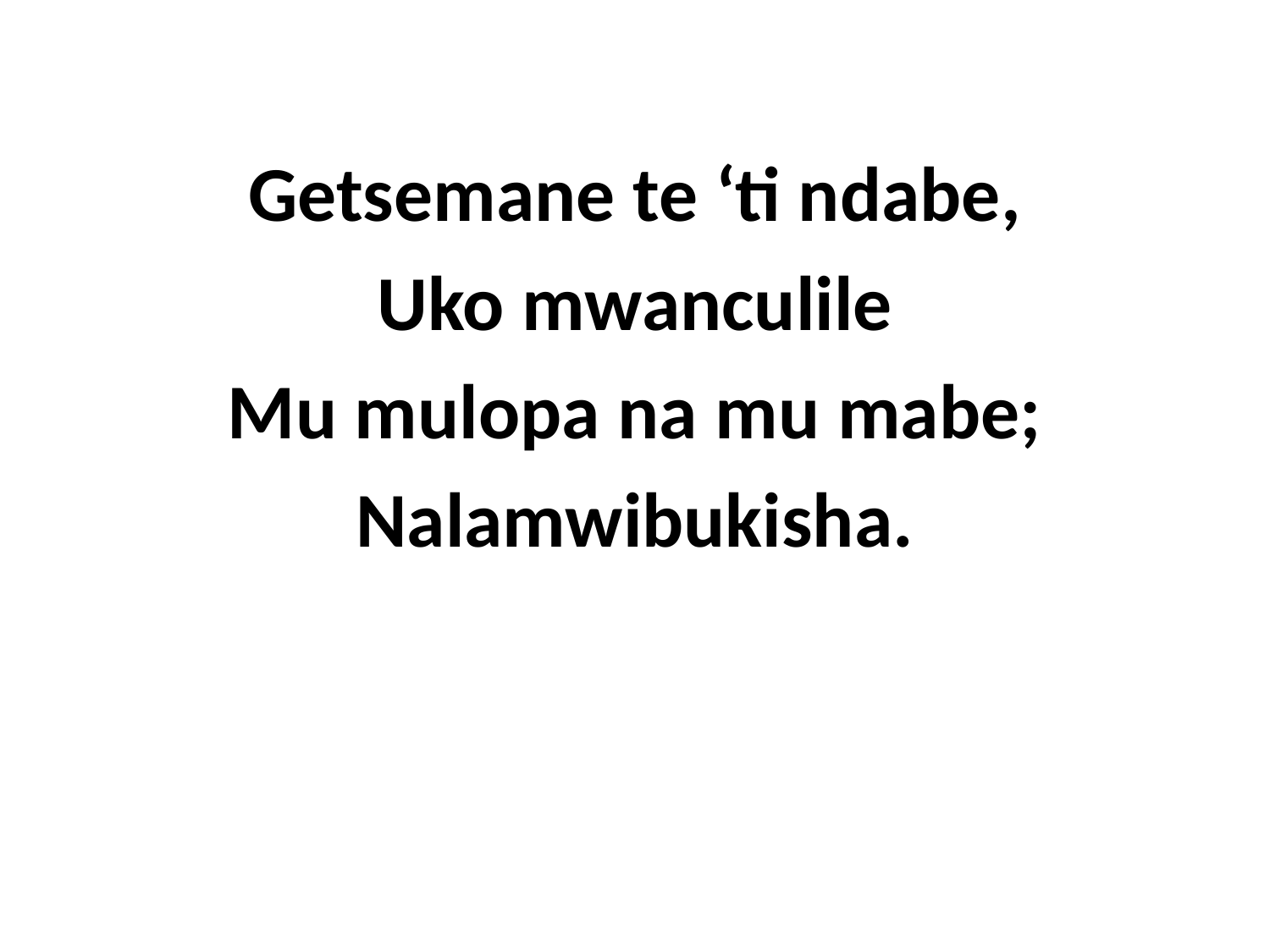

Getsemane te ‘ti ndabe,
Uko mwanculile
Mu mulopa na mu mabe;
Nalamwibukisha.